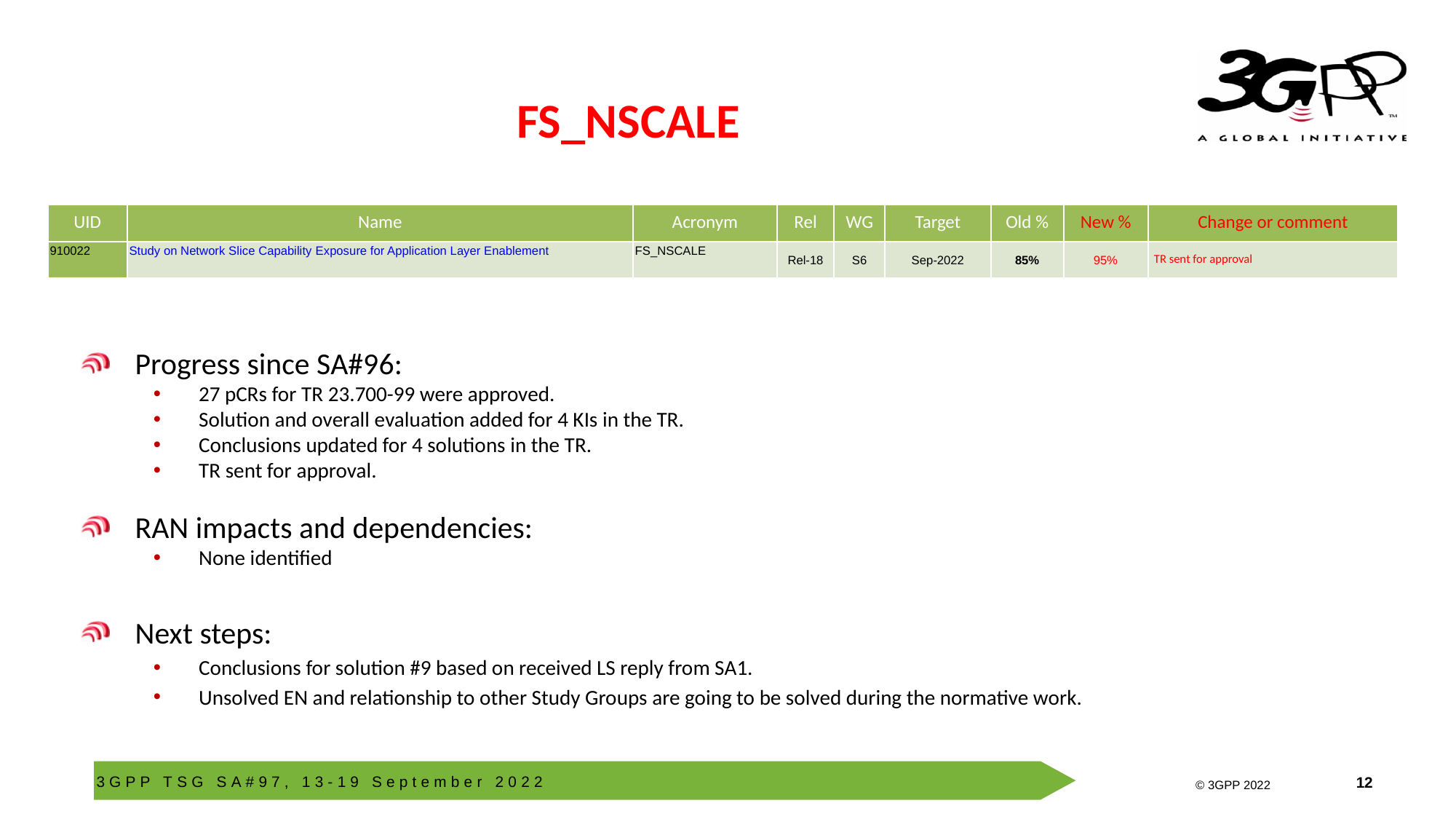

# FS_NSCALE
| UID | Name | Acronym | Rel | WG | Target | Old % | New % | Change or comment |
| --- | --- | --- | --- | --- | --- | --- | --- | --- |
| 910022 | Study on Network Slice Capability Exposure for Application Layer Enablement | FS\_NSCALE | Rel-18 | S6 | Sep-2022 | 85% | 95% | TR sent for approval |
Progress since SA#96:
27 pCRs for TR 23.700-99 were approved.
Solution and overall evaluation added for 4 KIs in the TR.
Conclusions updated for 4 solutions in the TR.
TR sent for approval.

RAN impacts and dependencies:
None identified

Next steps:
Conclusions for solution #9 based on received LS reply from SA1.
Unsolved EN and relationship to other Study Groups are going to be solved during the normative work.